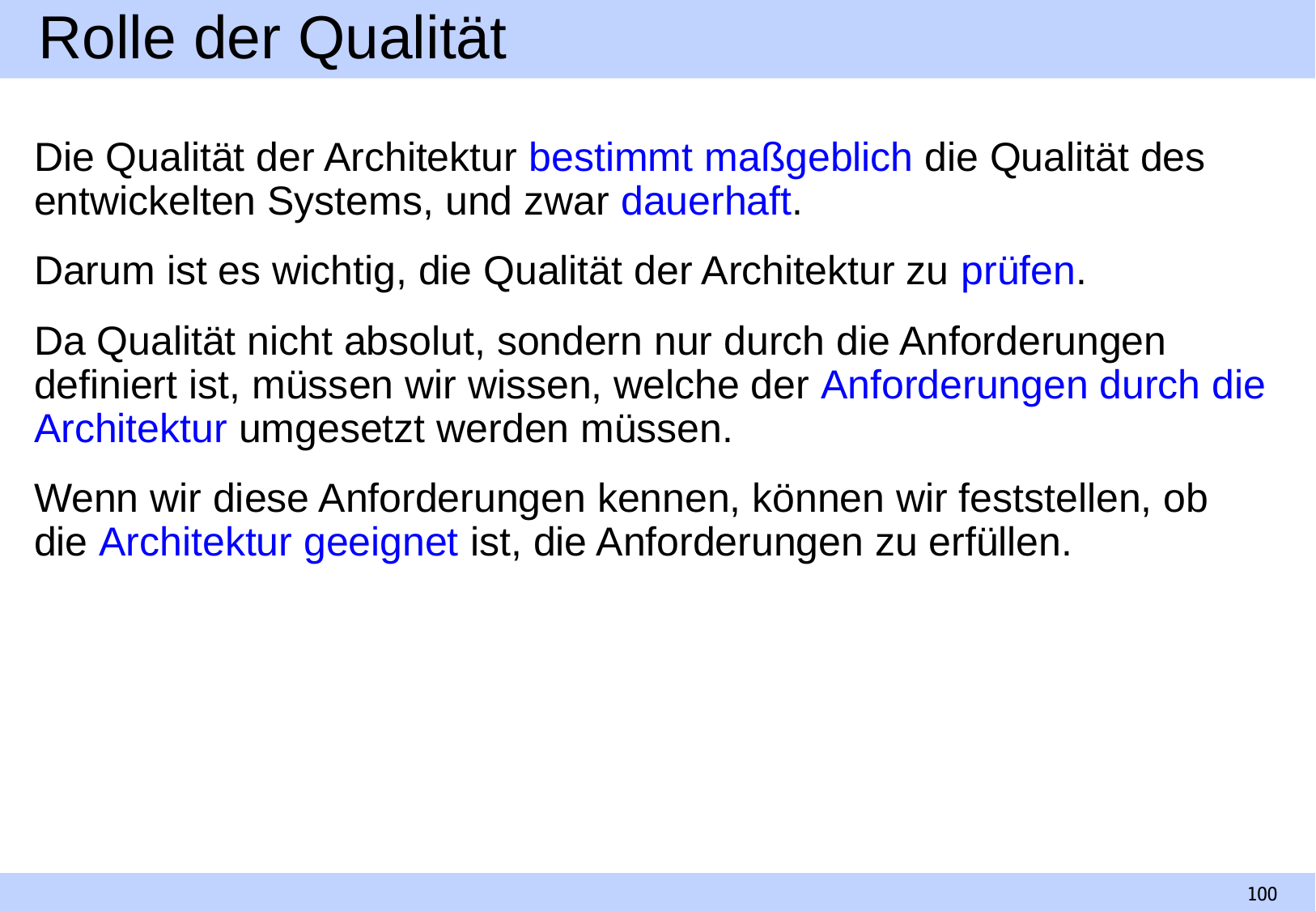

# Rolle der Qualität
Die Qualität der Architektur bestimmt maßgeblich die Qualität des entwickelten Systems, und zwar dauerhaft.
Darum ist es wichtig, die Qualität der Architektur zu prüfen.
Da Qualität nicht absolut, sondern nur durch die Anforderungen definiert ist, müssen wir wissen, welche der Anforderungen durch die Architektur umgesetzt werden müssen.
Wenn wir diese Anforderungen kennen, können wir feststellen, ob die Architektur geeignet ist, die Anforderungen zu erfüllen.
100